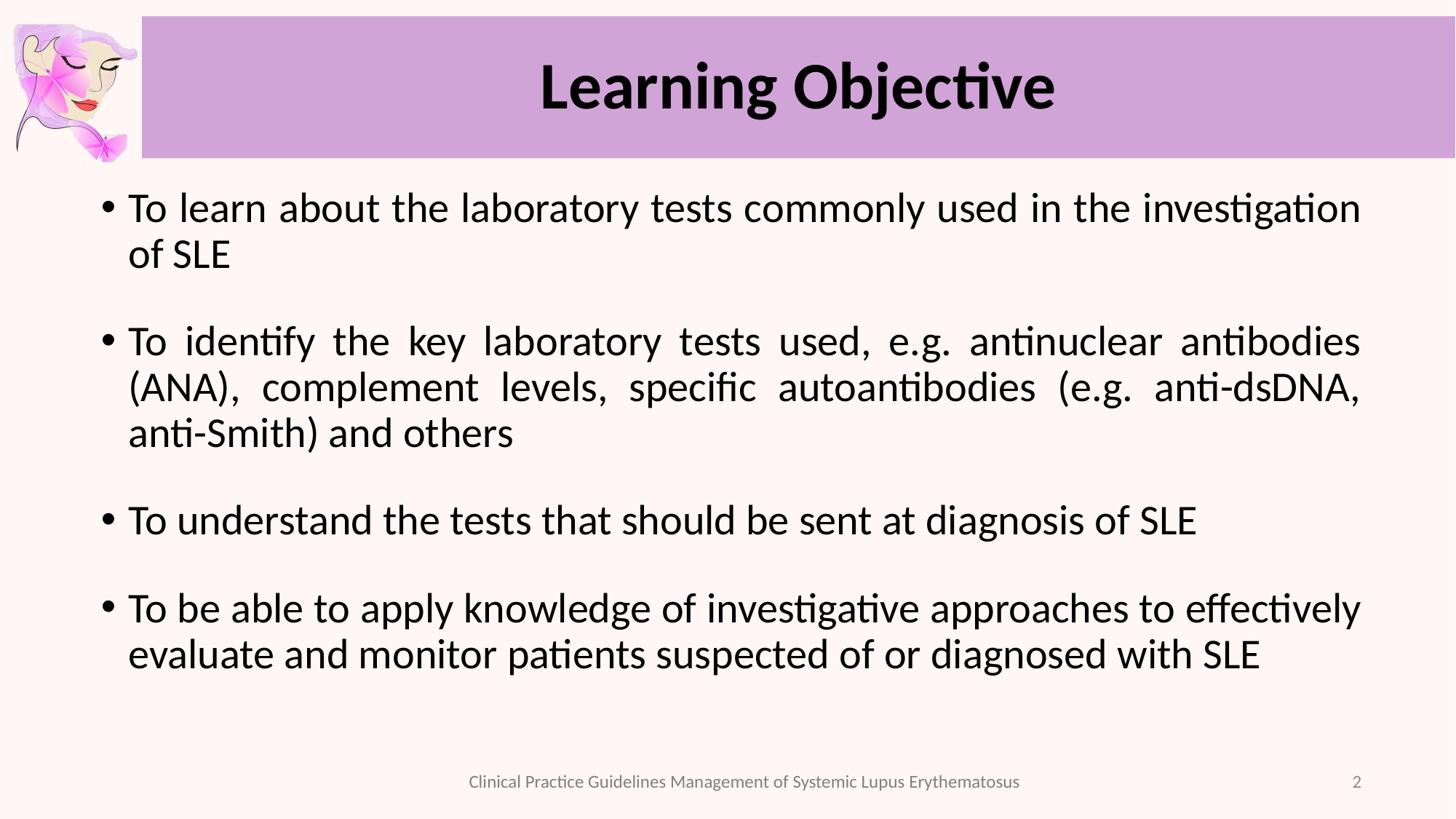

# Learning Objective
To learn about the laboratory tests commonly used in the investigation of SLE

To identify the key laboratory tests used, e.g. antinuclear antibodies (ANA), complement levels, specific autoantibodies (e.g. anti-dsDNA, anti-Smith) and others

To understand the tests that should be sent at diagnosis of SLE

To be able to apply knowledge of investigative approaches to effectively evaluate and monitor patients suspected of or diagnosed with SLE
2